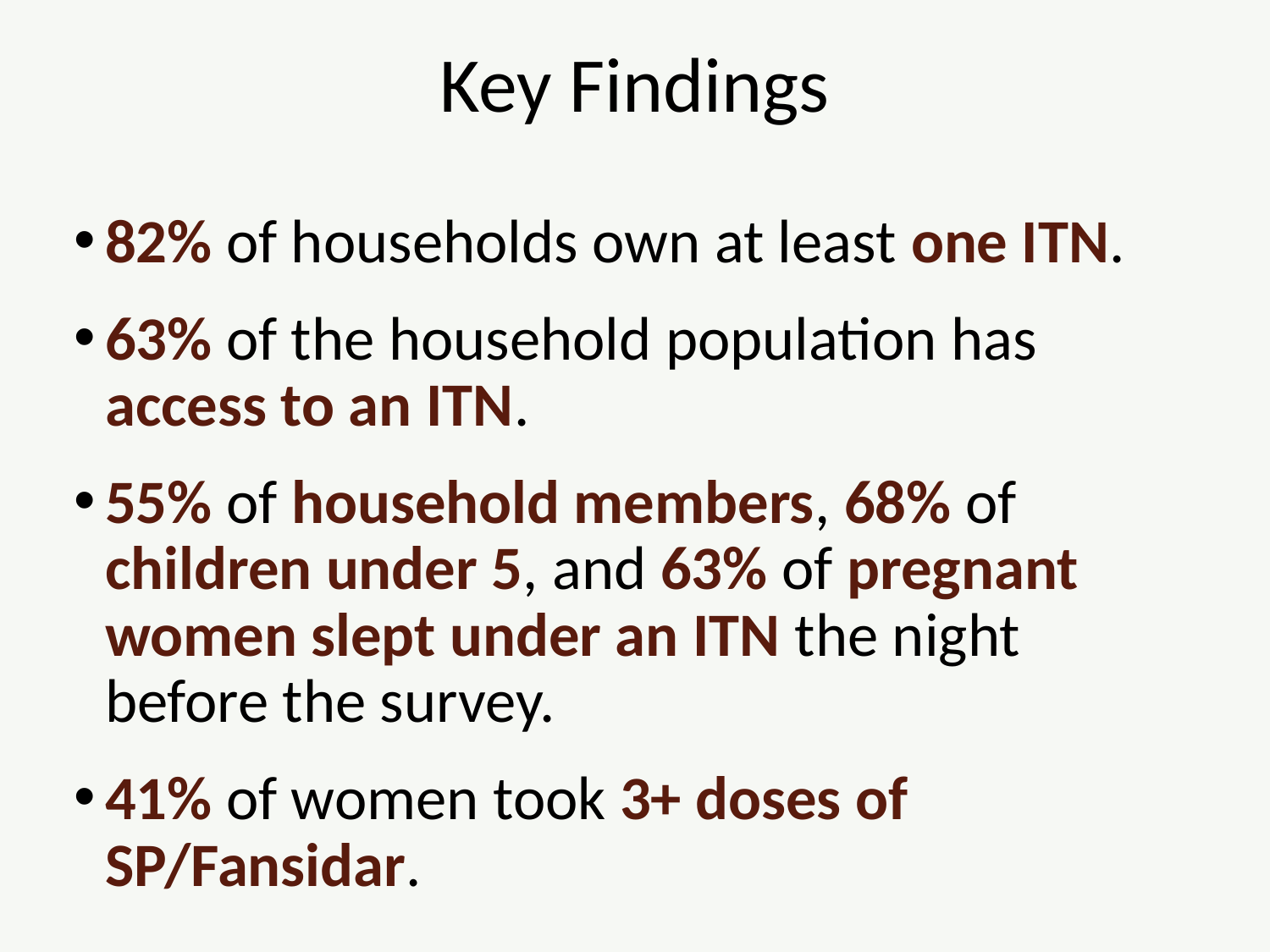

# Key Findings
82% of households own at least one ITN.
63% of the household population has access to an ITN.
55% of household members, 68% of children under 5, and 63% of pregnant women slept under an ITN the night before the survey.
41% of women took 3+ doses of SP/Fansidar.